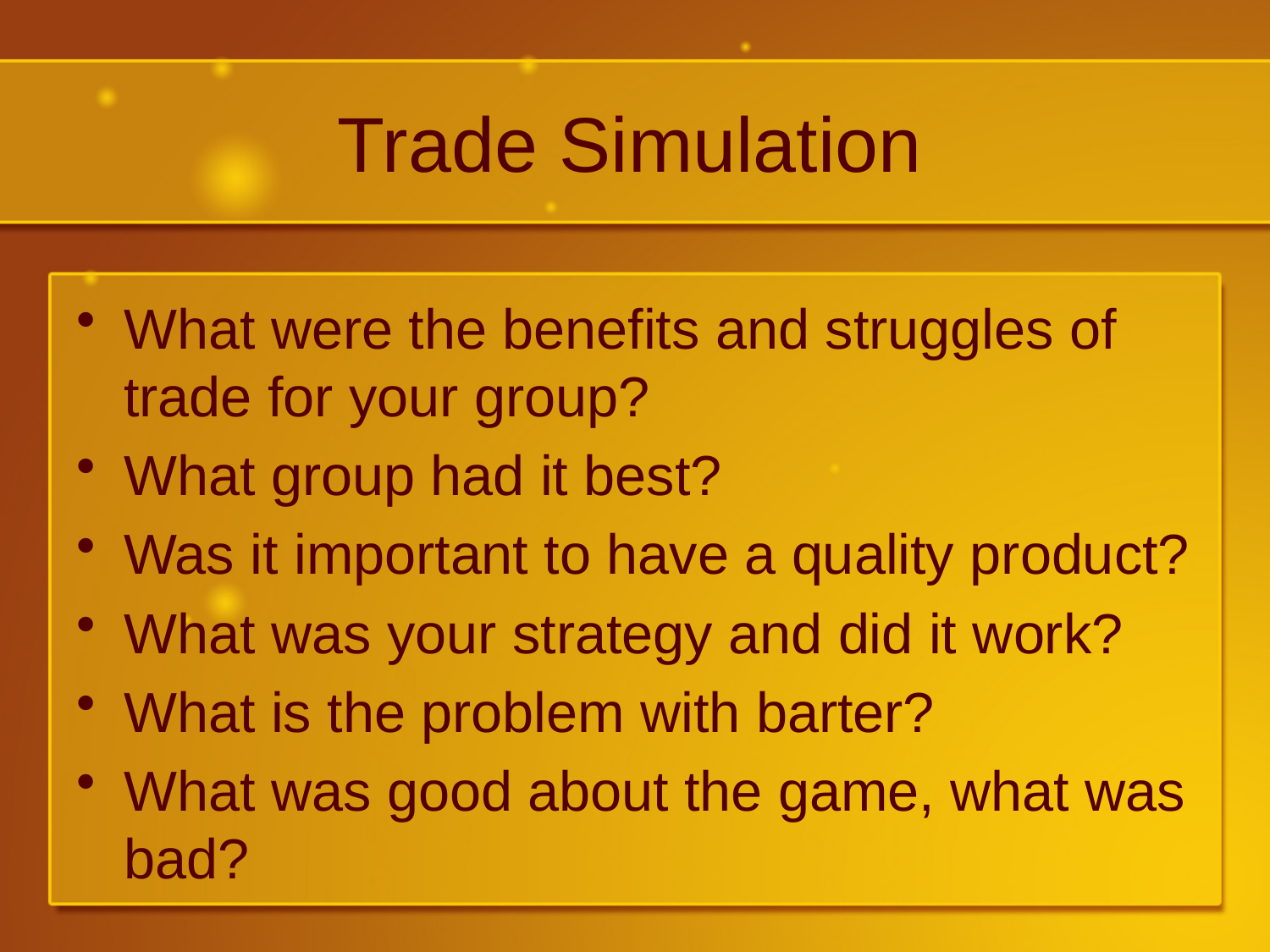

# Trade Simulation
What were the benefits and struggles of trade for your group?
What group had it best?
Was it important to have a quality product?
What was your strategy and did it work?
What is the problem with barter?
What was good about the game, what was bad?